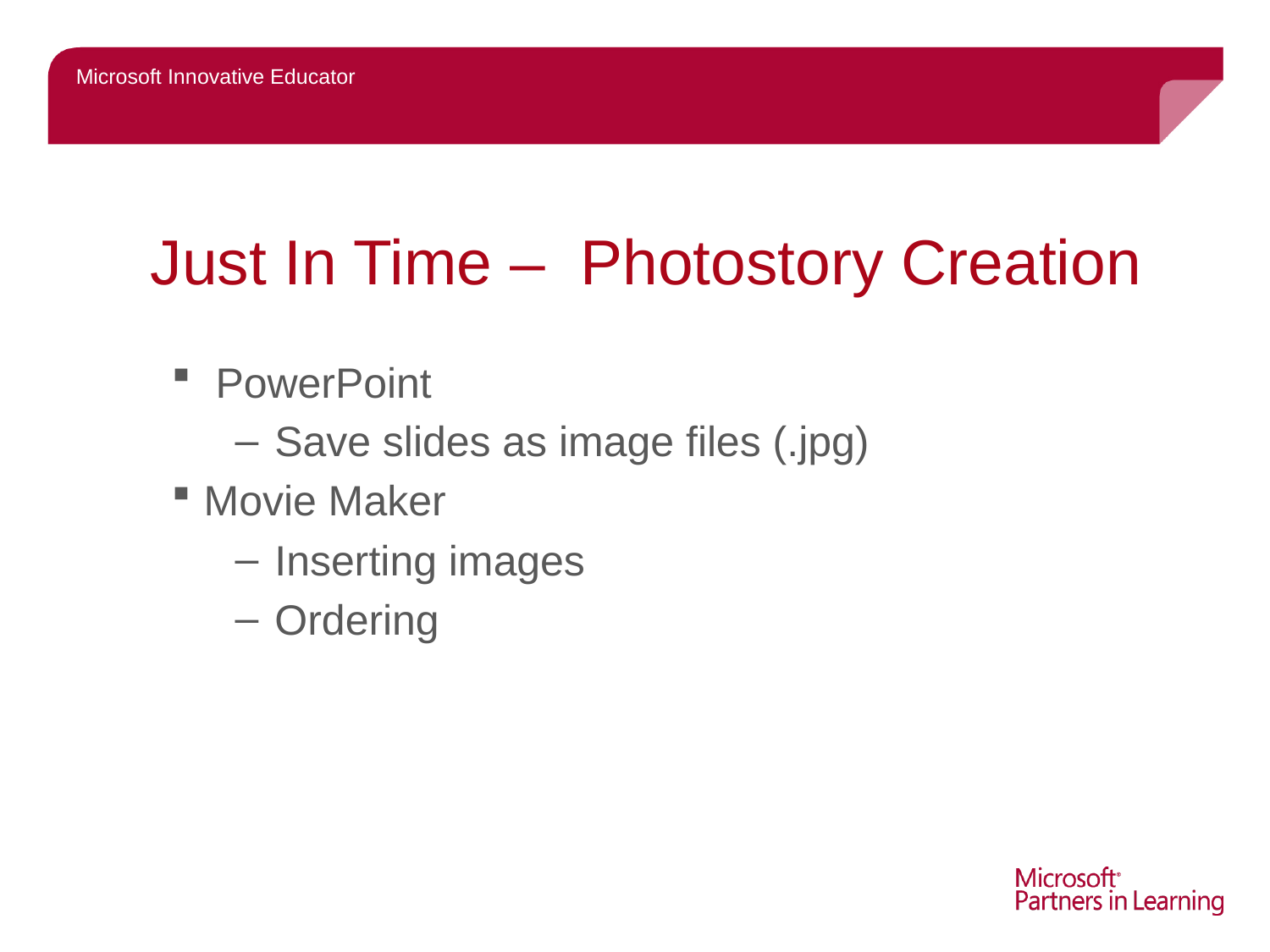

# Just In Time –  Photostory Creation
 PowerPoint
Save slides as image files (.jpg)
Movie Maker
Inserting images
Ordering